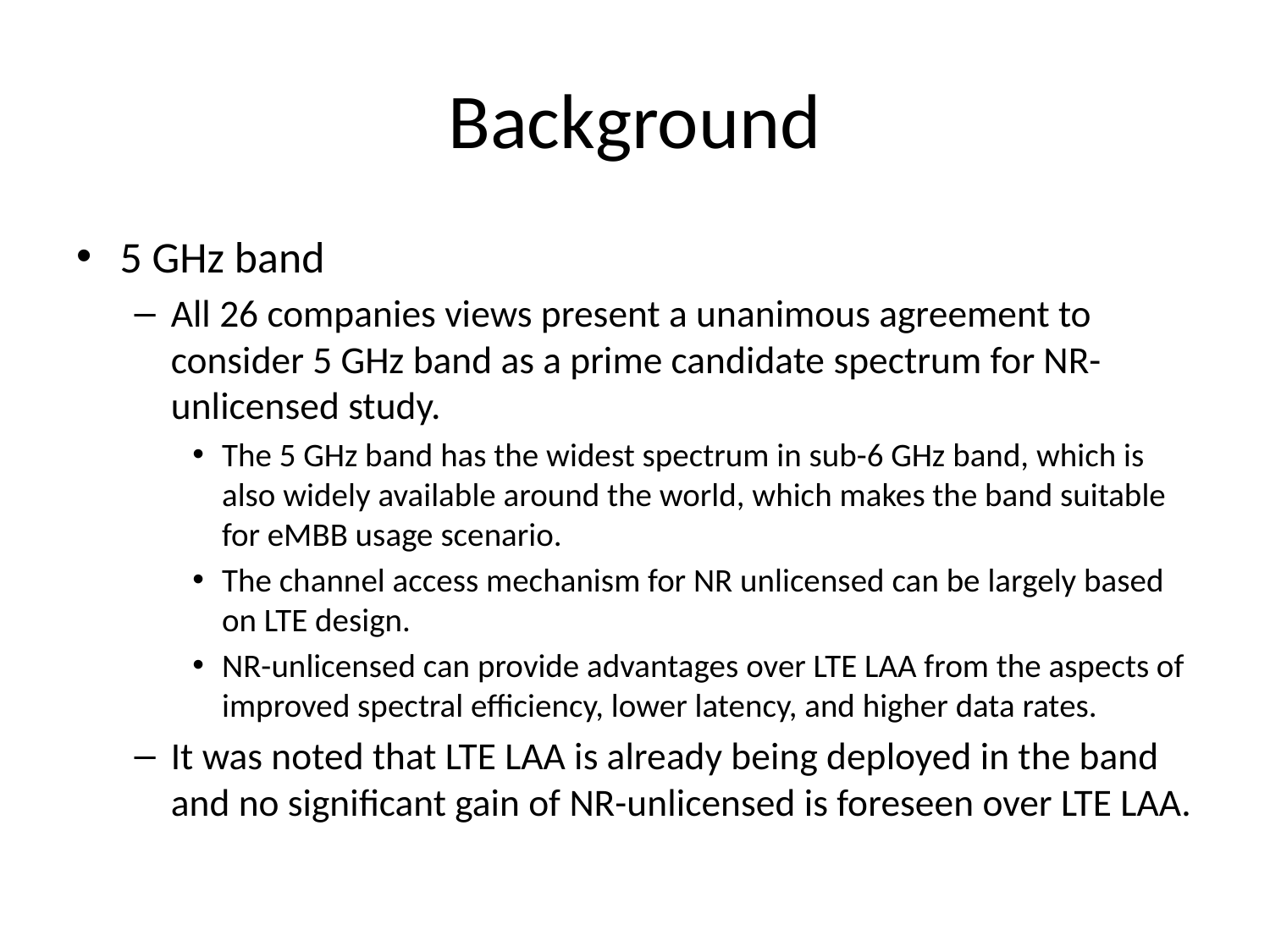

# Background
5 GHz band
All 26 companies views present a unanimous agreement to consider 5 GHz band as a prime candidate spectrum for NR-unlicensed study.
The 5 GHz band has the widest spectrum in sub-6 GHz band, which is also widely available around the world, which makes the band suitable for eMBB usage scenario.
The channel access mechanism for NR unlicensed can be largely based on LTE design.
NR-unlicensed can provide advantages over LTE LAA from the aspects of improved spectral efficiency, lower latency, and higher data rates.
It was noted that LTE LAA is already being deployed in the band and no significant gain of NR-unlicensed is foreseen over LTE LAA.